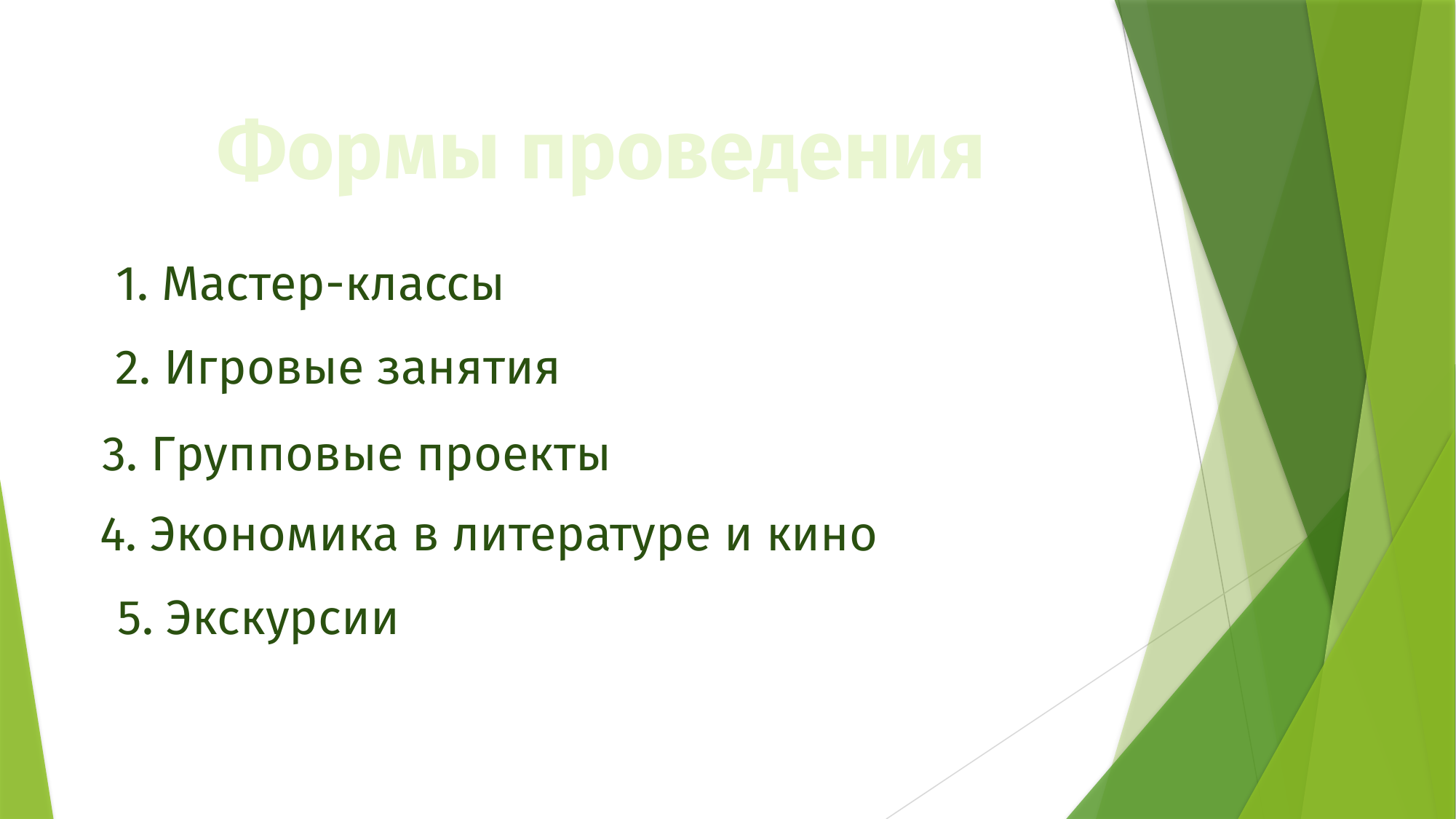

Формы проведения
1. Мастер-классы
2. Игровые занятия
3. Групповые проекты
4. Экономика в литературе и кино
5. Экскурсии